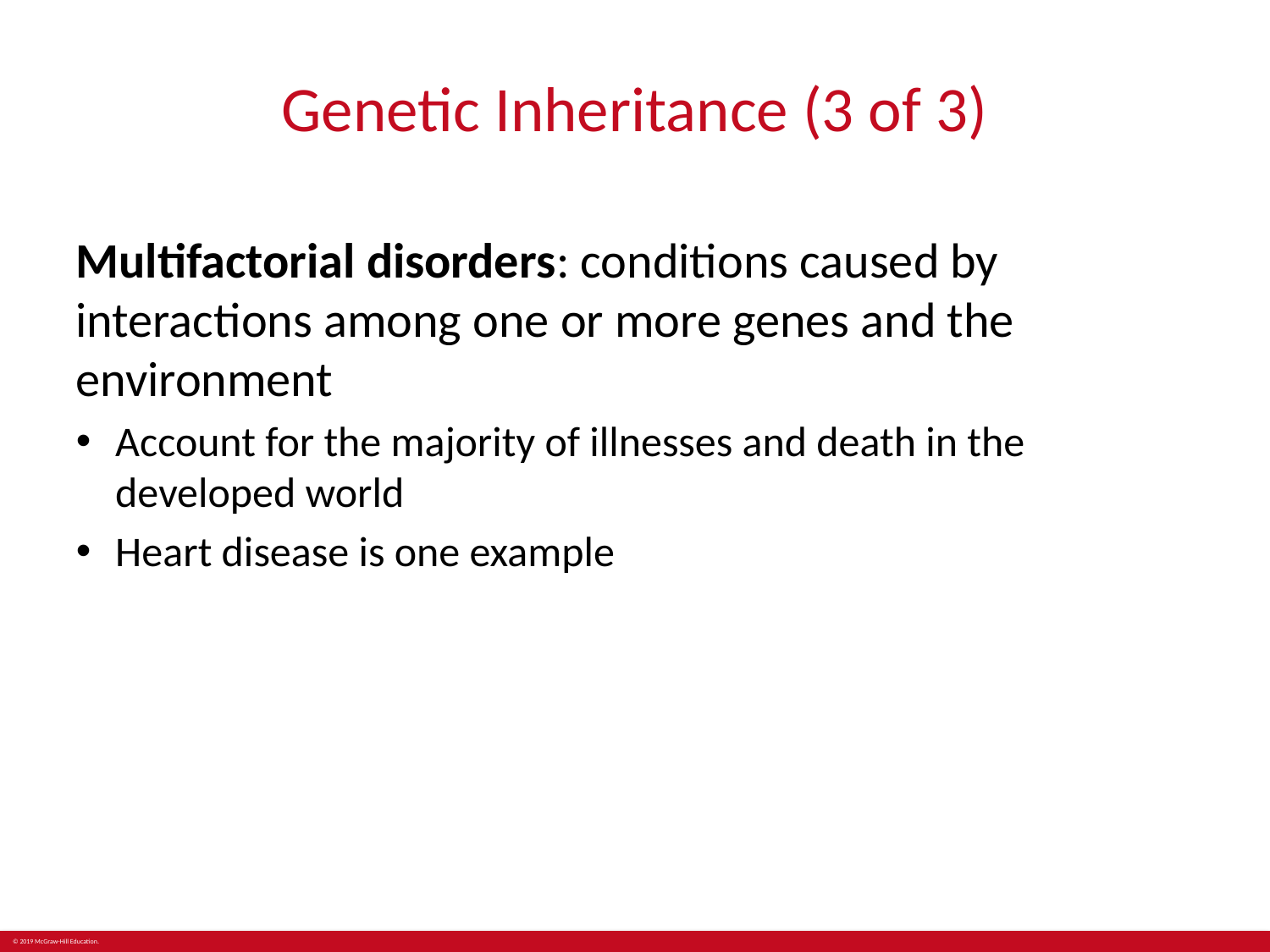

# Genetic Inheritance (3 of 3)
Multifactorial disorders: conditions caused by interactions among one or more genes and the environment
Account for the majority of illnesses and death in the developed world
Heart disease is one example